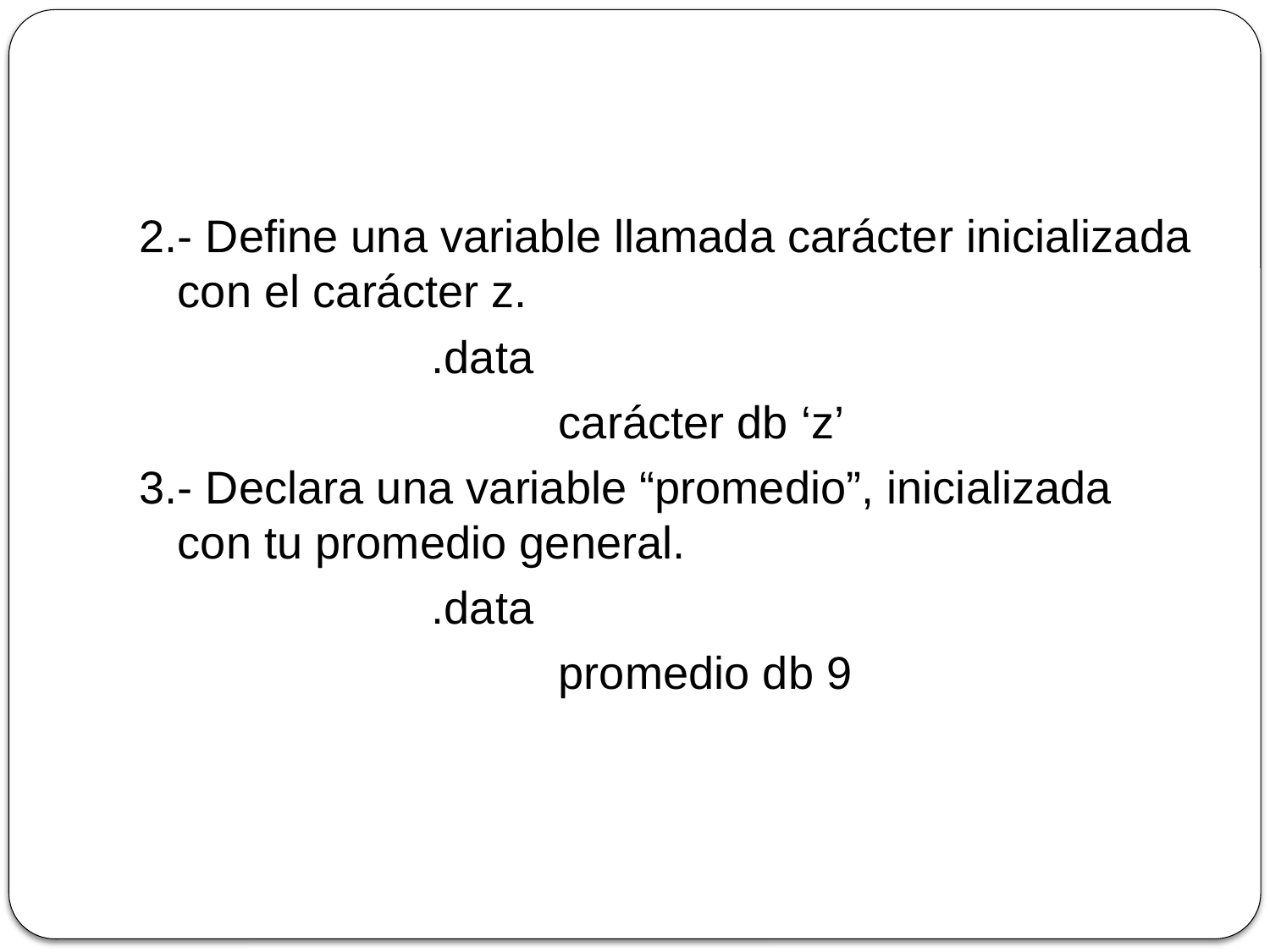

#
2.- Define una variable llamada carácter inicializada con el carácter z.
			.data
				carácter db ‘z’
3.- Declara una variable “promedio”, inicializada con tu promedio general.
			.data
				promedio db 9